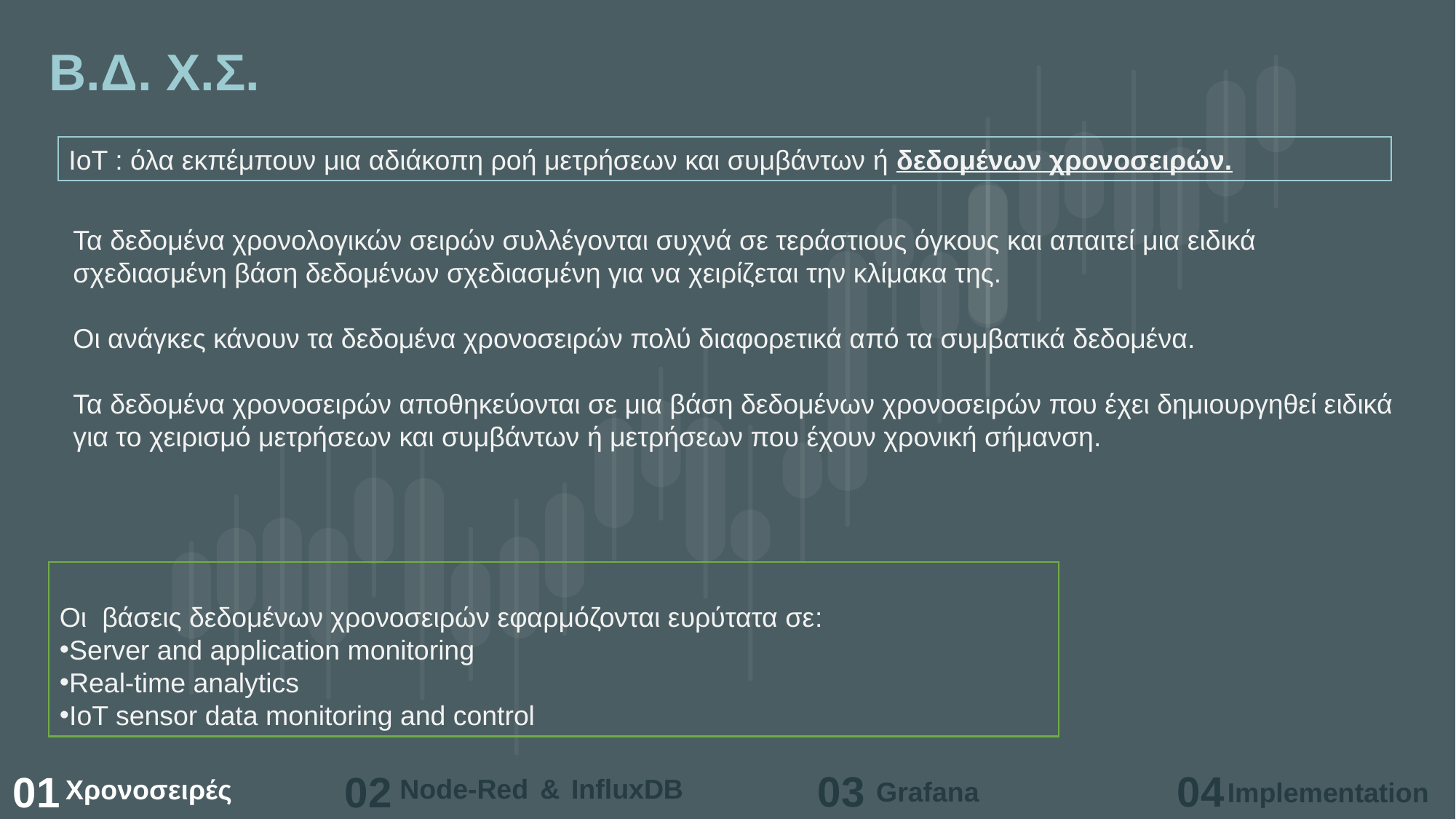

Β.Δ. Χ.Σ.
ΙοΤ : όλα εκπέμπουν μια αδιάκοπη ροή μετρήσεων και συμβάντων ή δεδομένων χρονοσειρών.

Τα δεδομένα χρονολογικών σειρών συλλέγονται συχνά σε τεράστιους όγκους και απαιτεί μια ειδικά σχεδιασμένη βάση δεδομένων σχεδιασμένη για να χειρίζεται την κλίμακα της.

Οι ανάγκες κάνουν τα δεδομένα χρονοσειρών πολύ διαφορετικά από τα συμβατικά δεδομένα.

Τα δεδομένα χρονοσειρών αποθηκεύονται σε μια βάση δεδομένων χρονοσειρών που έχει δημιουργηθεί ειδικά για το χειρισμό μετρήσεων και συμβάντων ή μετρήσεων που έχουν χρονική σήμανση.

Οι  βάσεις δεδομένων χρονοσειρών εφαρμόζονται ευρύτατα σε:
Server and application monitoring
Real-time analytics
IoT sensor data monitoring and control
Node-Red & InfluxDB
03
04
01
02
Χρονοσειρές
Grafana
Implementation